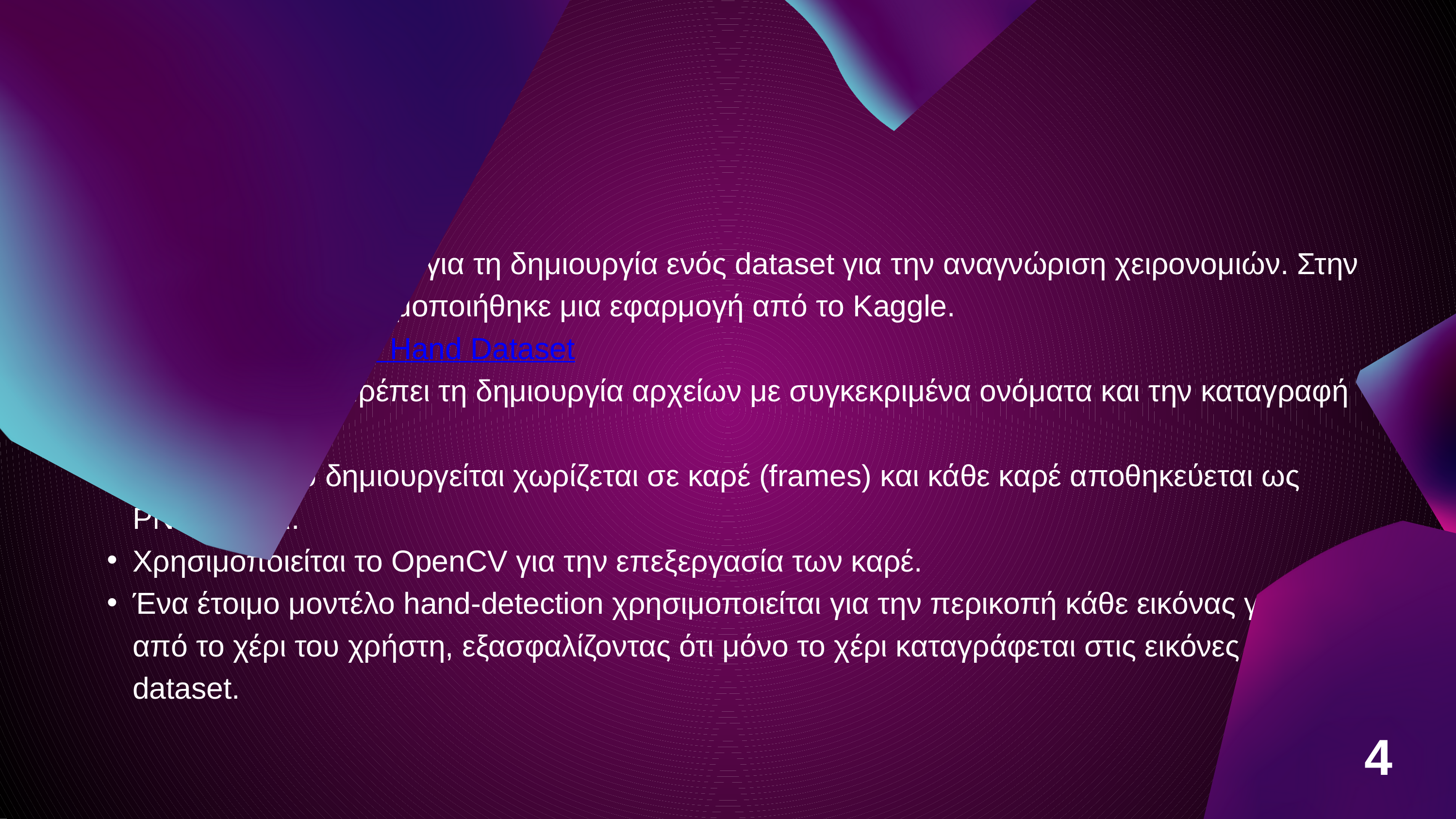

Dataset
Υπάρχουν πολλοί τρόποι για τη δημιουργία ενός dataset για την αναγνώριση χειρονομιών. Στην περίπτωση αυτή, χρησιμοποιήθηκε μια εφαρμογή από το Kaggle.
Εφαρμογή: Create Hand Dataset
Η εφαρμογή επιτρέπει τη δημιουργία αρχείων με συγκεκριμένα ονόματα και την καταγραφή βίντεο.
Το βίντεο που δημιουργείται χωρίζεται σε καρέ (frames) και κάθε καρέ αποθηκεύεται ως PNG εικόνα.
Χρησιμοποιείται το OpenCV για την επεξεργασία των καρέ.
Ένα έτοιμο μοντέλο hand-detection χρησιμοποιείται για την περικοπή κάθε εικόνας γύρω από το χέρι του χρήστη, εξασφαλίζοντας ότι μόνο το χέρι καταγράφεται στις εικόνες του dataset.

4